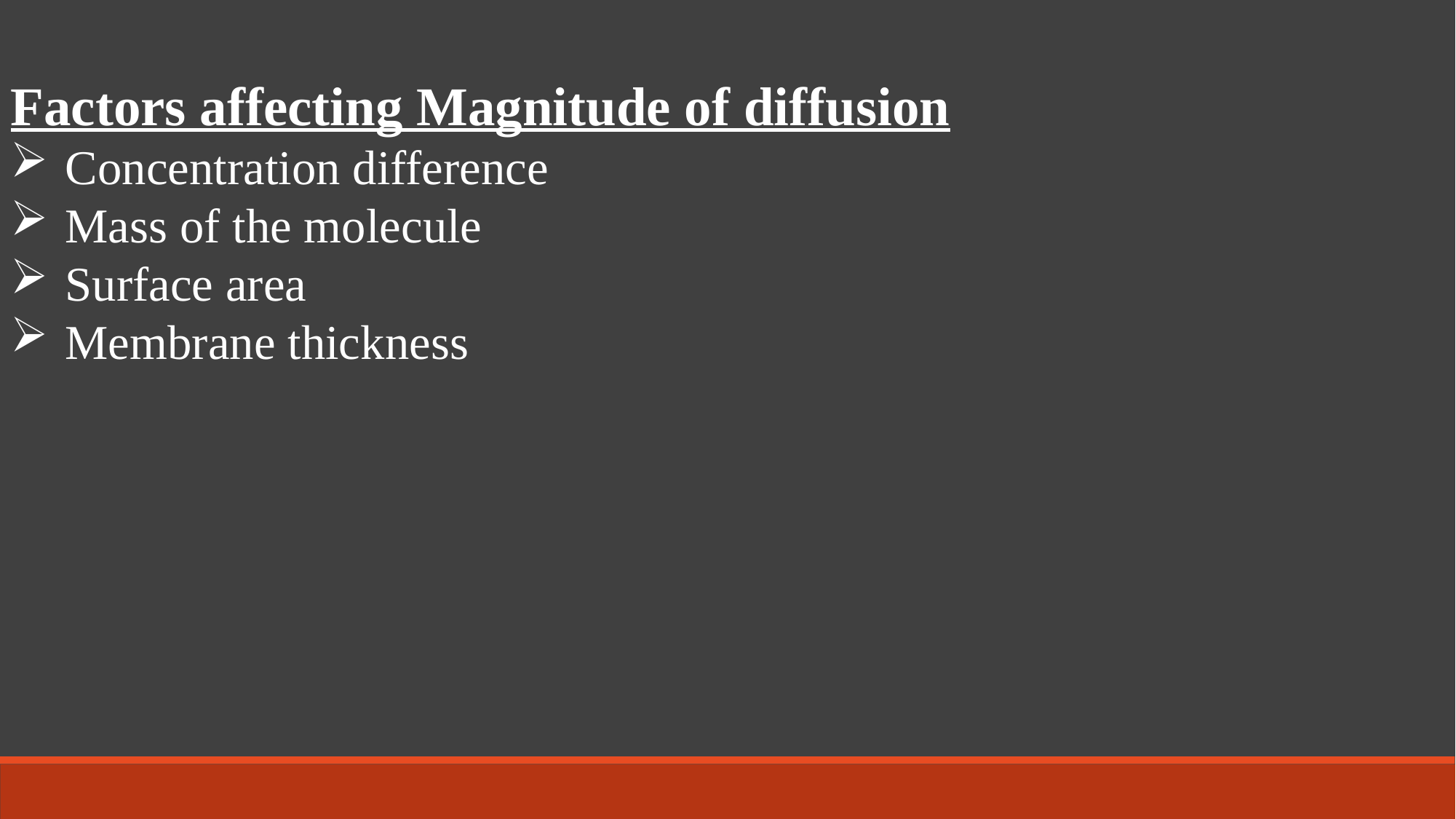

Factors affecting Magnitude of diffusion
Concentration difference
Mass of the molecule
Surface area
Membrane thickness